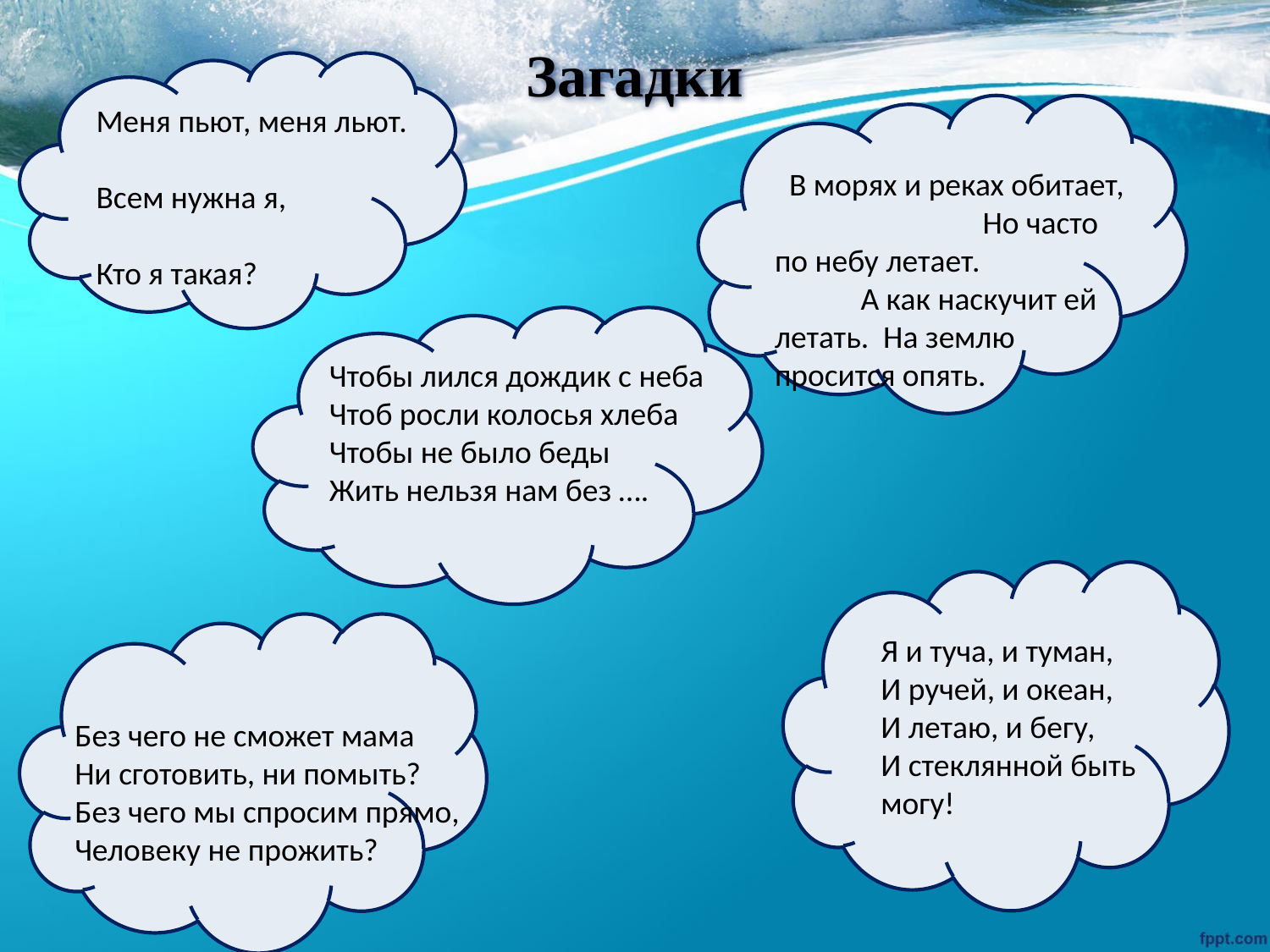

# Загадки

Меня пьют, меня льют.
Всем нужна я,
Кто я такая?

  В морях и реках обитает,                              Но часто по небу летает.                                 А как наскучит ей летать.  На землю просится опять.

Чтобы лился дождик с неба
Чтоб росли колосья хлеба
Чтобы не было беды
Жить нельзя нам без ….

Я и туча, и туман,
И ручей, и океан,
И летаю, и бегу,
И стеклянной быть могу!
Без чего не сможет мама
Ни сготовить, ни помыть?
Без чего мы спросим прямо,
Человеку не прожить?